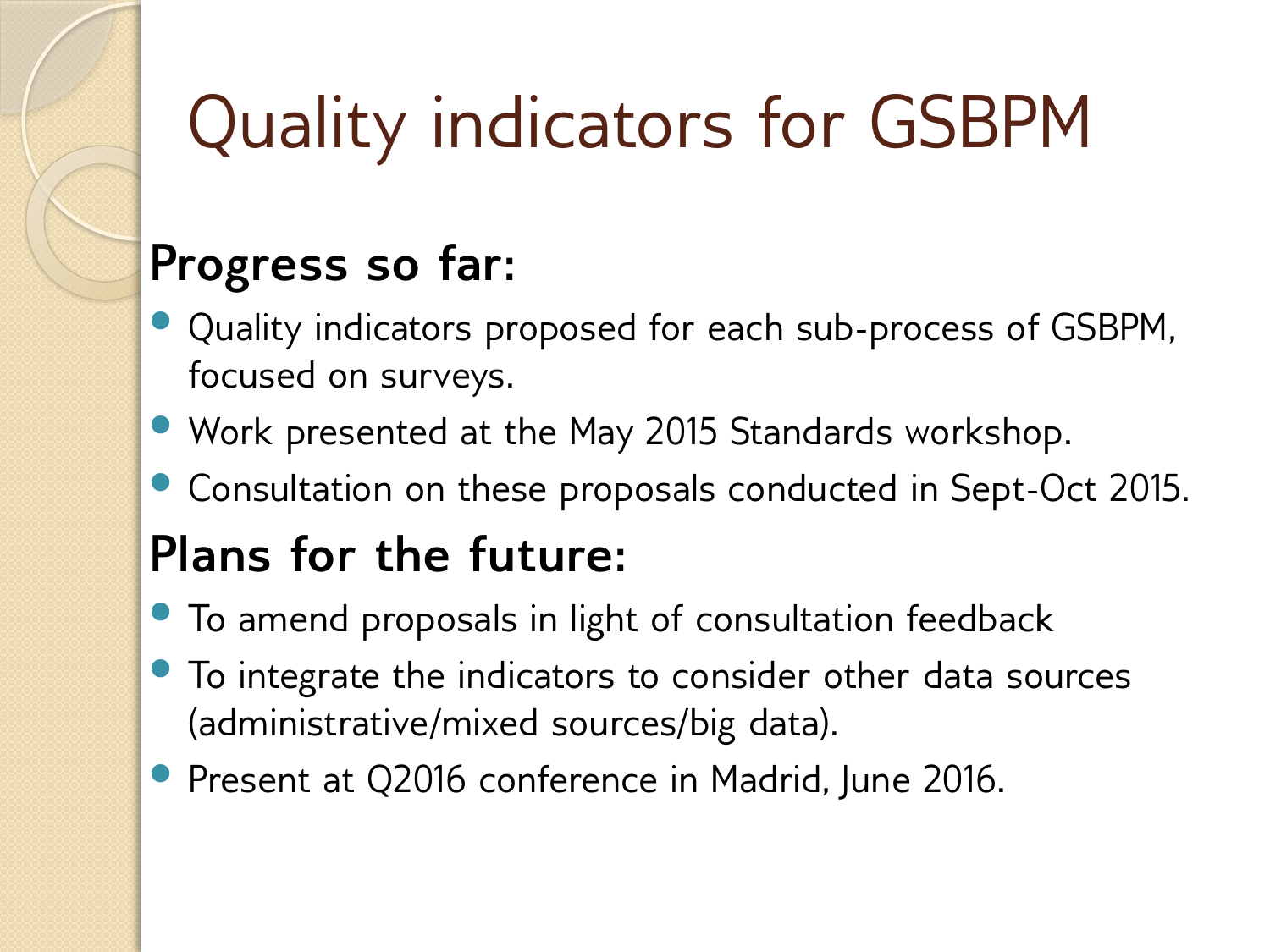

# Quality indicators for GSBPM
Progress so far:
Quality indicators proposed for each sub-process of GSBPM, focused on surveys.
Work presented at the May 2015 Standards workshop.
Consultation on these proposals conducted in Sept-Oct 2015.
Plans for the future:
To amend proposals in light of consultation feedback
To integrate the indicators to consider other data sources (administrative/mixed sources/big data).
Present at Q2016 conference in Madrid, June 2016.